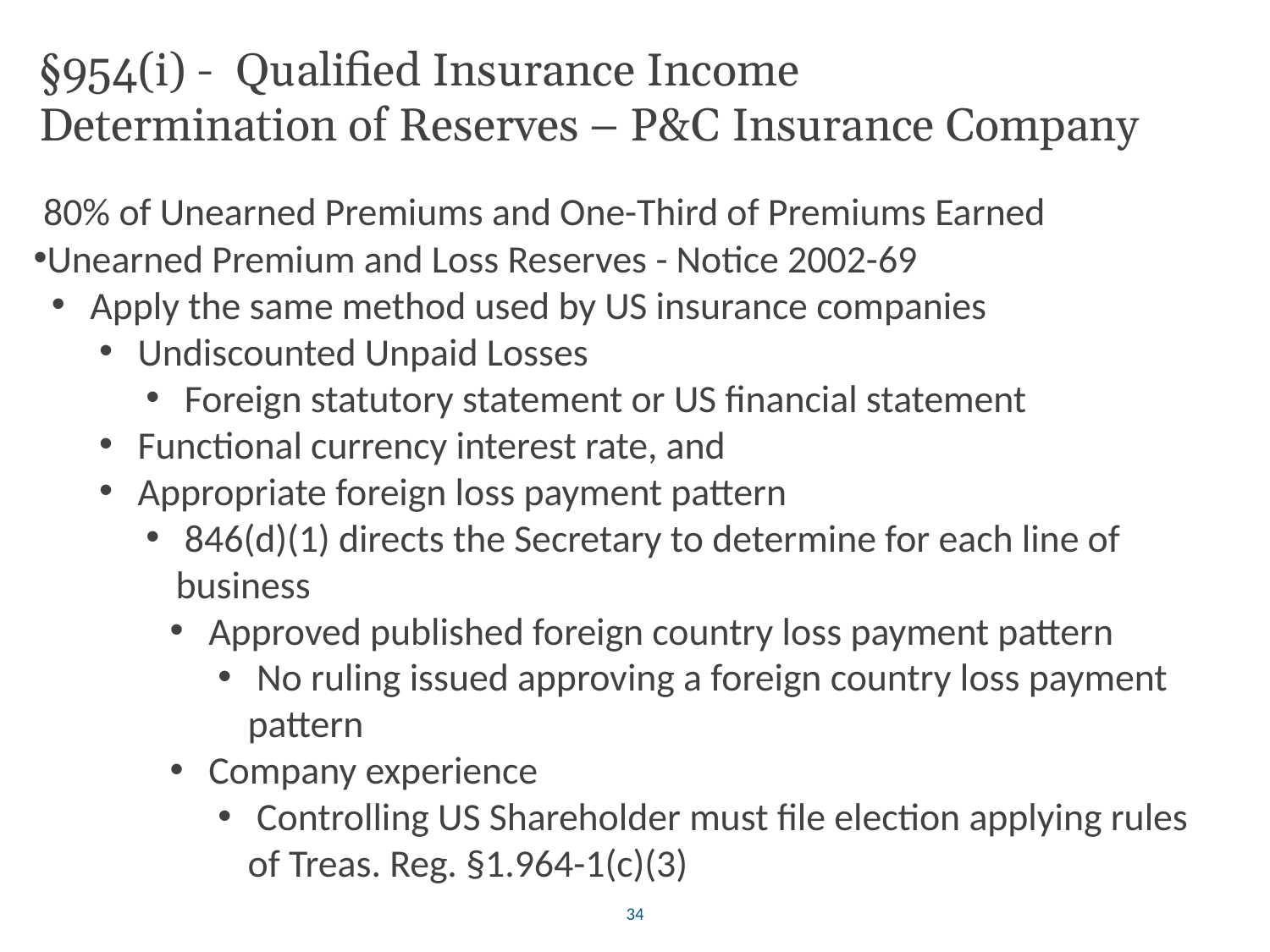

§954(i) -  Qualified Insurance Income
Determination of Reserves – P&C Insurance Company
 80% of Unearned Premiums and One-Third of Premiums Earned
Unearned Premium and Loss Reserves - Notice 2002-69
 Apply the same method used by US insurance companies
 Undiscounted Unpaid Losses
 Foreign statutory statement or US financial statement
 Functional currency interest rate, and
 Appropriate foreign loss payment pattern
 846(d)(1) directs the Secretary to determine for each line of business
 Approved published foreign country loss payment pattern
 No ruling issued approving a foreign country loss payment pattern
 Company experience
 Controlling US Shareholder must file election applying rules of Treas. Reg. §1.964-1(c)(3)
34